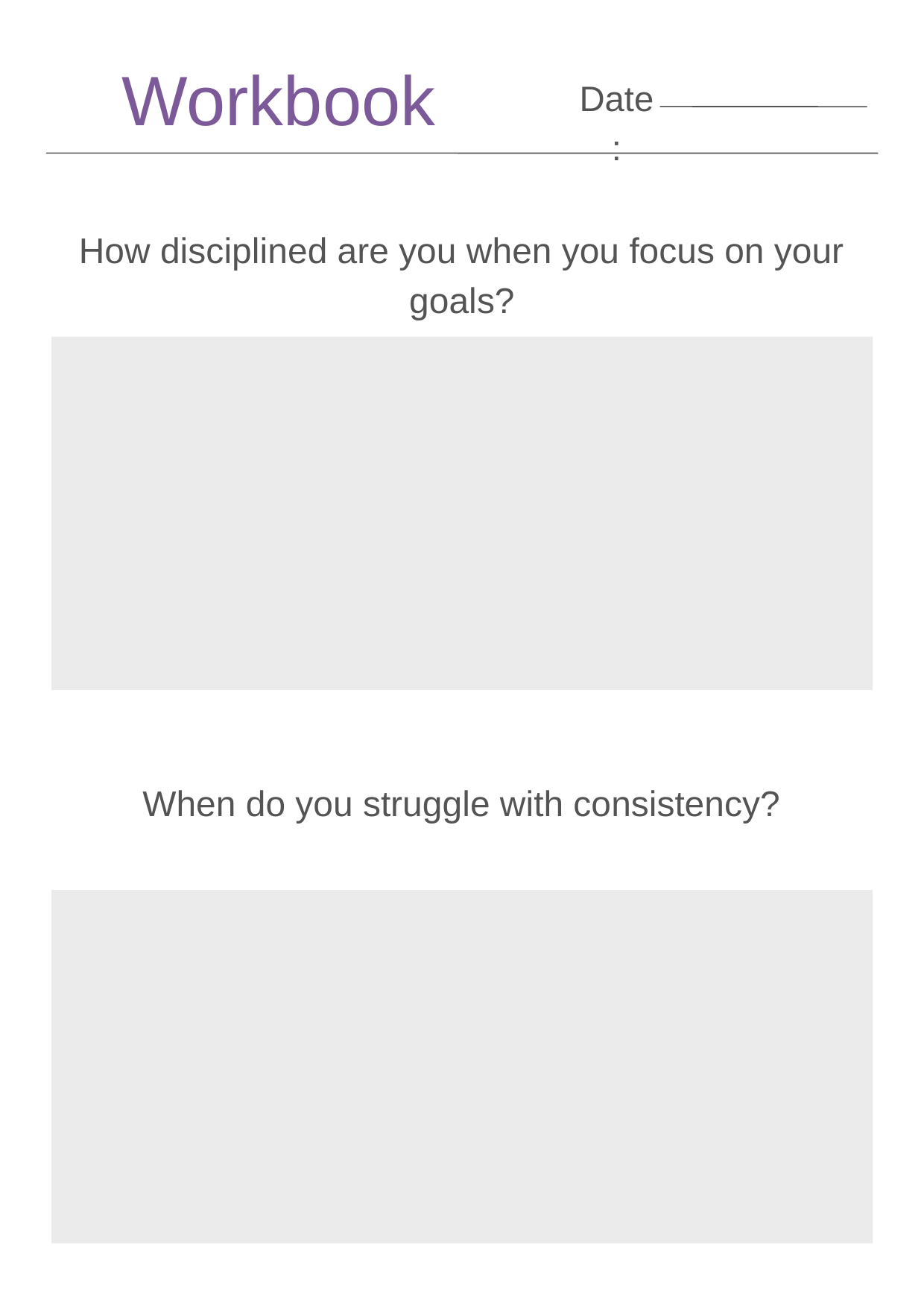

Workbook
Date:

How disciplined are you when you focus on your goals?

When do you struggle with consistency?